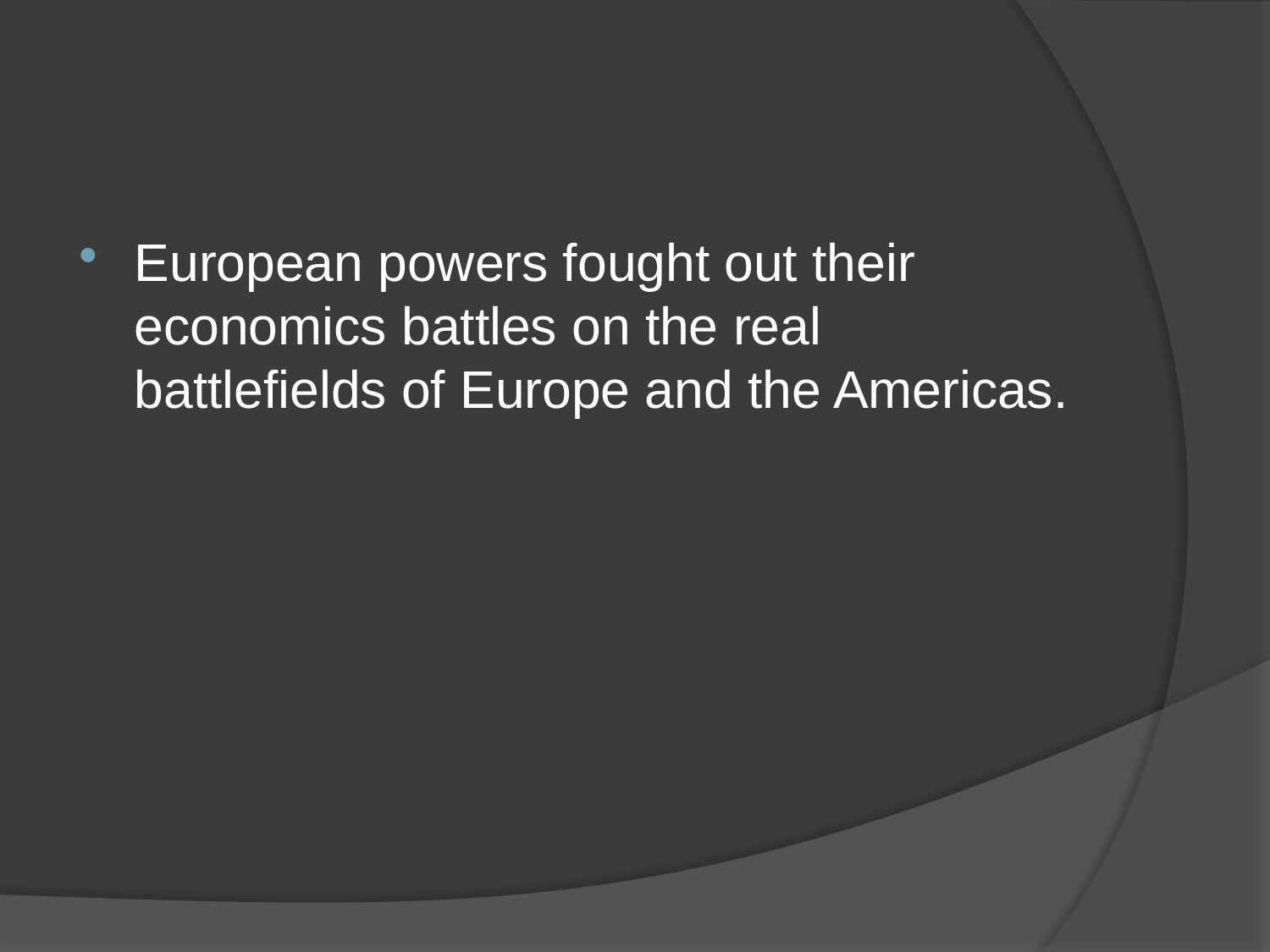

#
European powers fought out their economics battles on the real battlefields of Europe and the Americas.